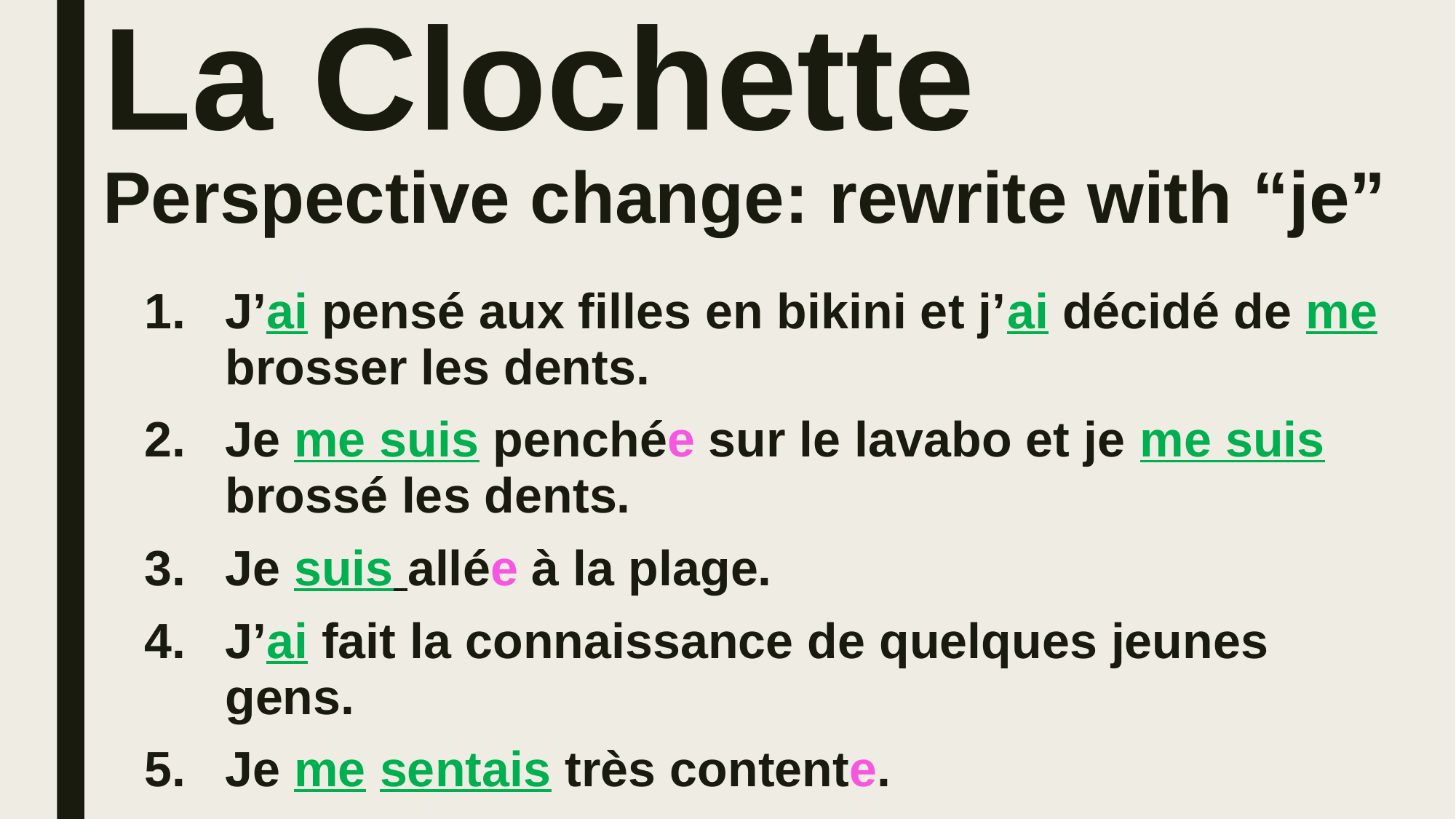

# La Clochette Perspective change: rewrite with “je”
J’ai pensé aux filles en bikini et j’ai décidé de me brosser les dents.
Je me suis penchée sur le lavabo et je me suis brossé les dents.
Je suis allée à la plage.
J’ai fait la connaissance de quelques jeunes gens.
Je me sentais très contente.